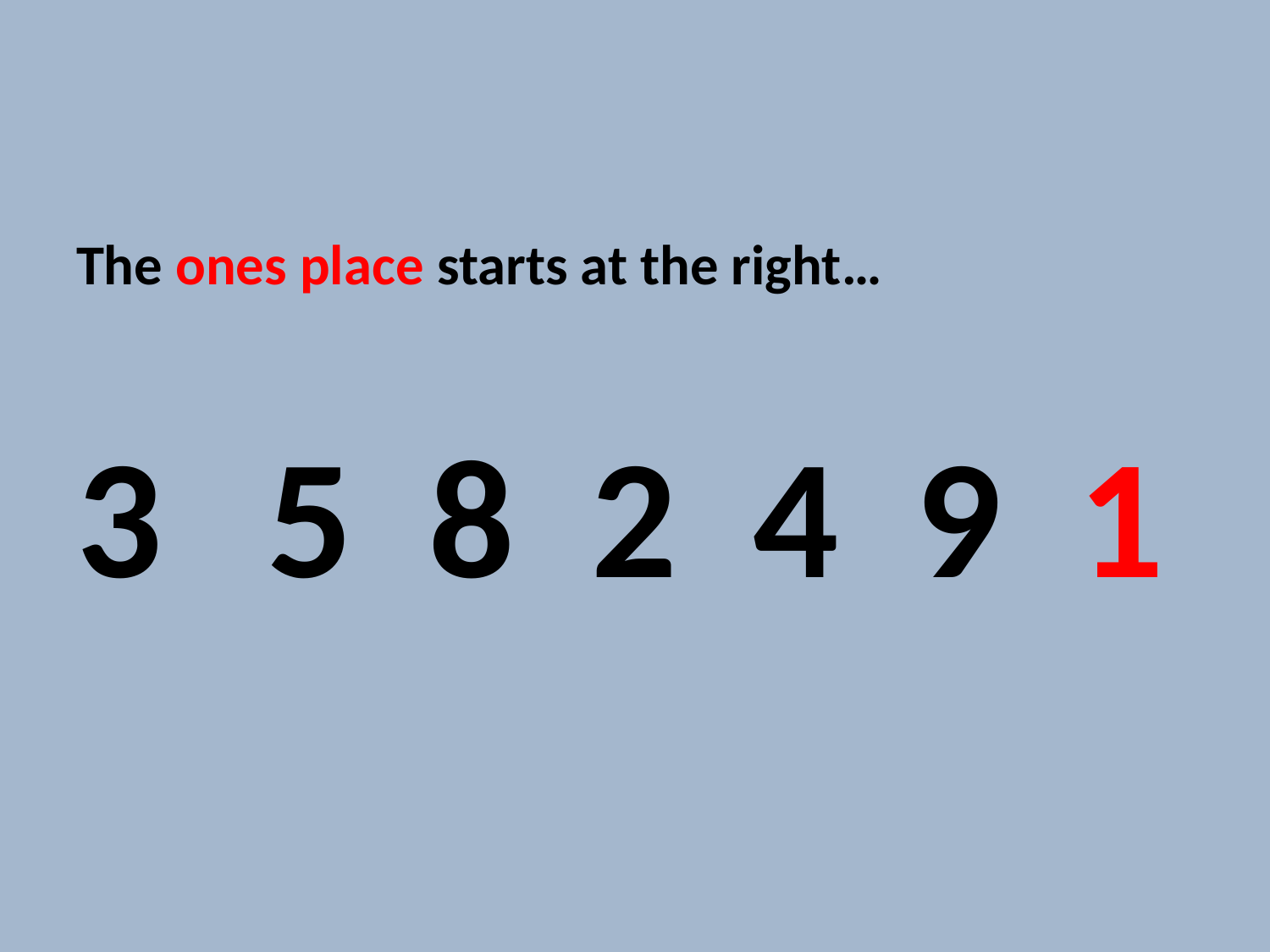

The ones place starts at the right…

5  8  2  4  9  1